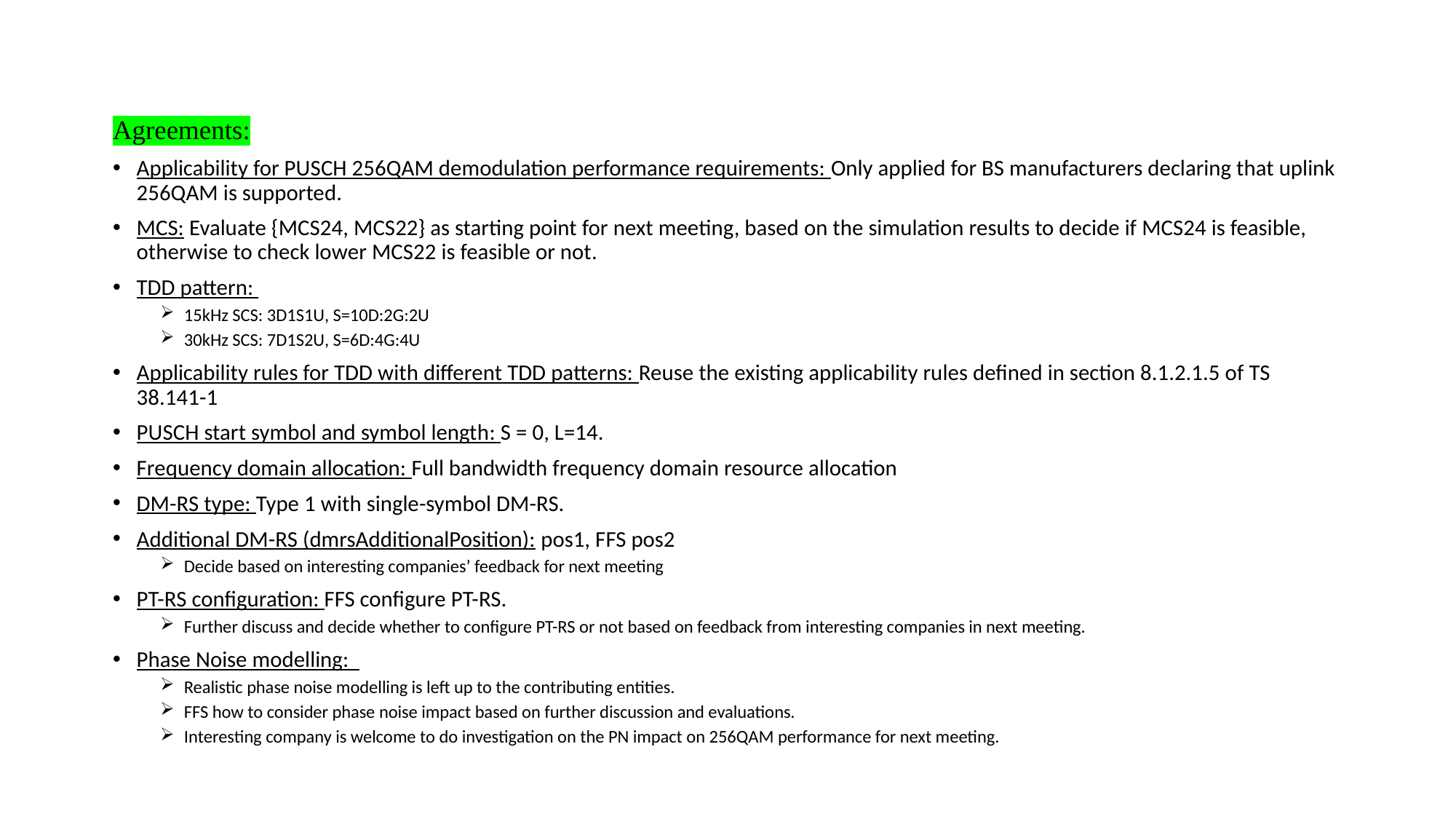

Agreements:
Applicability for PUSCH 256QAM demodulation performance requirements: Only applied for BS manufacturers declaring that uplink 256QAM is supported.
MCS: Evaluate {MCS24, MCS22} as starting point for next meeting, based on the simulation results to decide if MCS24 is feasible, otherwise to check lower MCS22 is feasible or not.
TDD pattern:
15kHz SCS: 3D1S1U, S=10D:2G:2U
30kHz SCS: 7D1S2U, S=6D:4G:4U
Applicability rules for TDD with different TDD patterns: Reuse the existing applicability rules defined in section 8.1.2.1.5 of TS 38.141-1
PUSCH start symbol and symbol length: S = 0, L=14.
Frequency domain allocation: Full bandwidth frequency domain resource allocation
DM-RS type: Type 1 with single-symbol DM-RS.
Additional DM-RS (dmrsAdditionalPosition): pos1, FFS pos2
Decide based on interesting companies’ feedback for next meeting
PT-RS configuration: FFS configure PT-RS.
Further discuss and decide whether to configure PT-RS or not based on feedback from interesting companies in next meeting.
Phase Noise modelling:
Realistic phase noise modelling is left up to the contributing entities.
FFS how to consider phase noise impact based on further discussion and evaluations.
Interesting company is welcome to do investigation on the PN impact on 256QAM performance for next meeting.